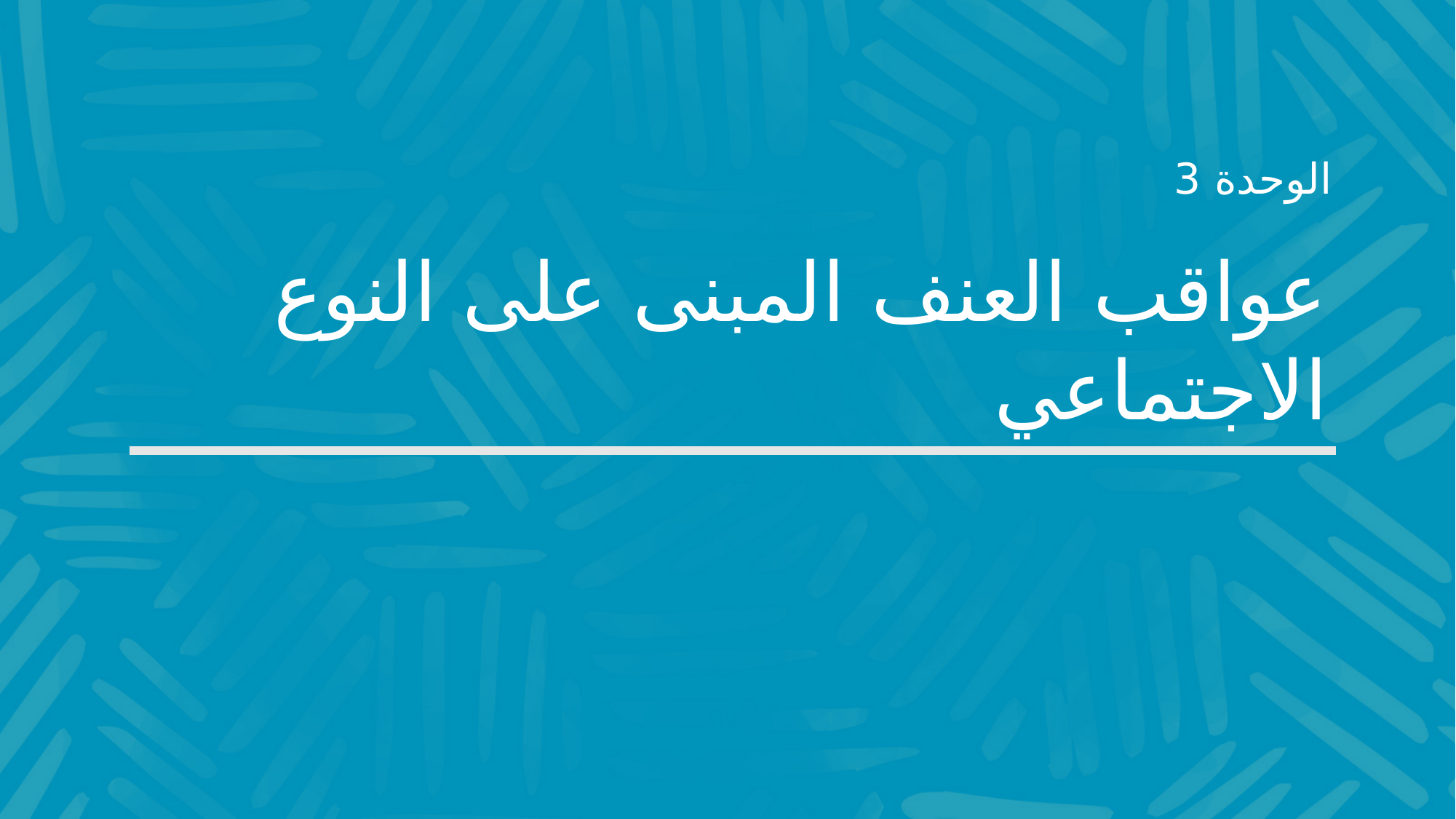

الوحدة 3
# عواقب العنف المبنى على النوع الاجتماعي